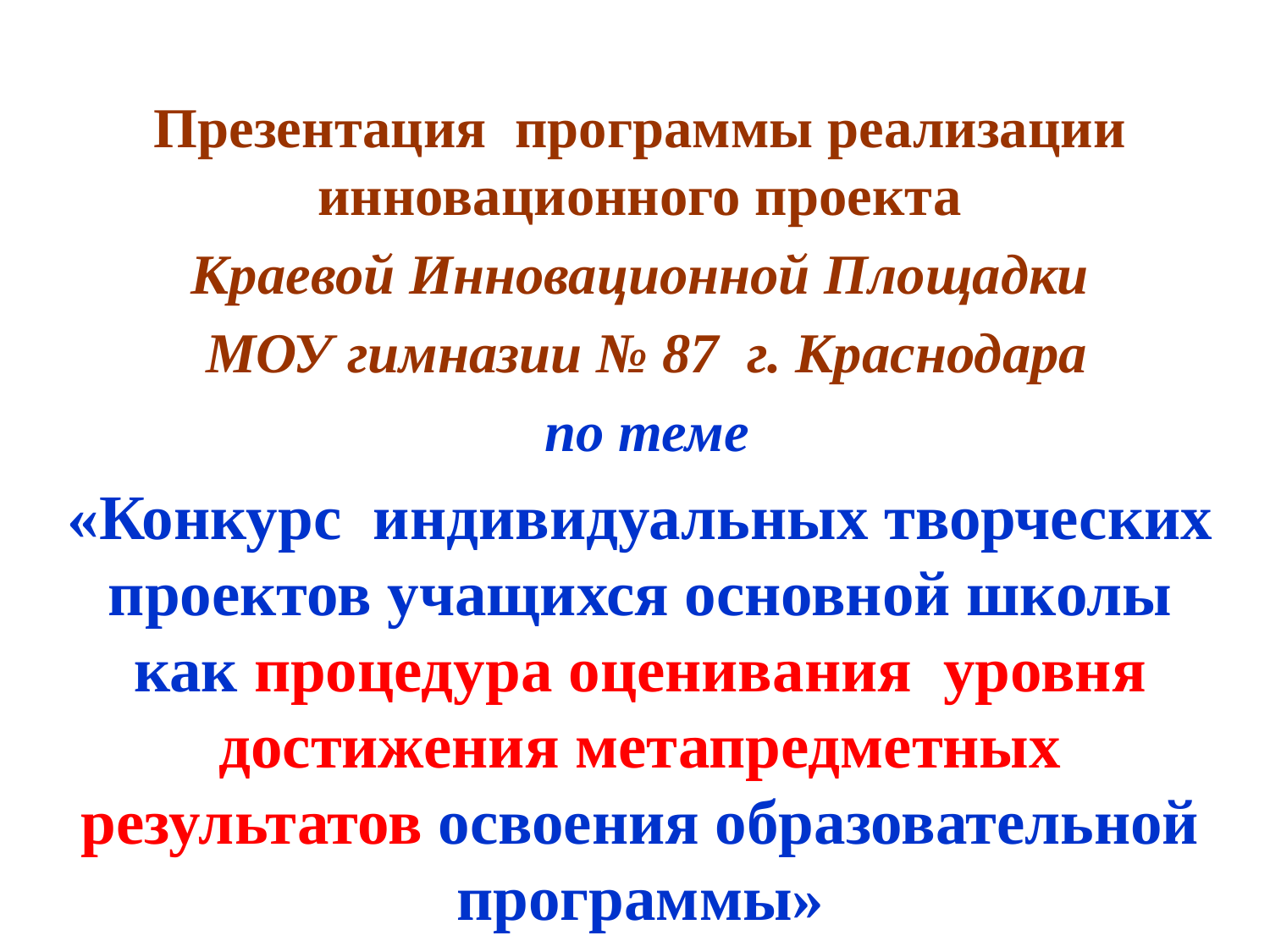

Презентация  программы реализации инновационного проекта
Краевой Инновационной Площадки
 МОУ гимназии № 87  г. Краснодара
 по теме
«Конкурс  индивидуальных творческих проектов учащихся основной школы как процедура оценивания  уровня достижения метапредметных результатов освоения образовательной программы»